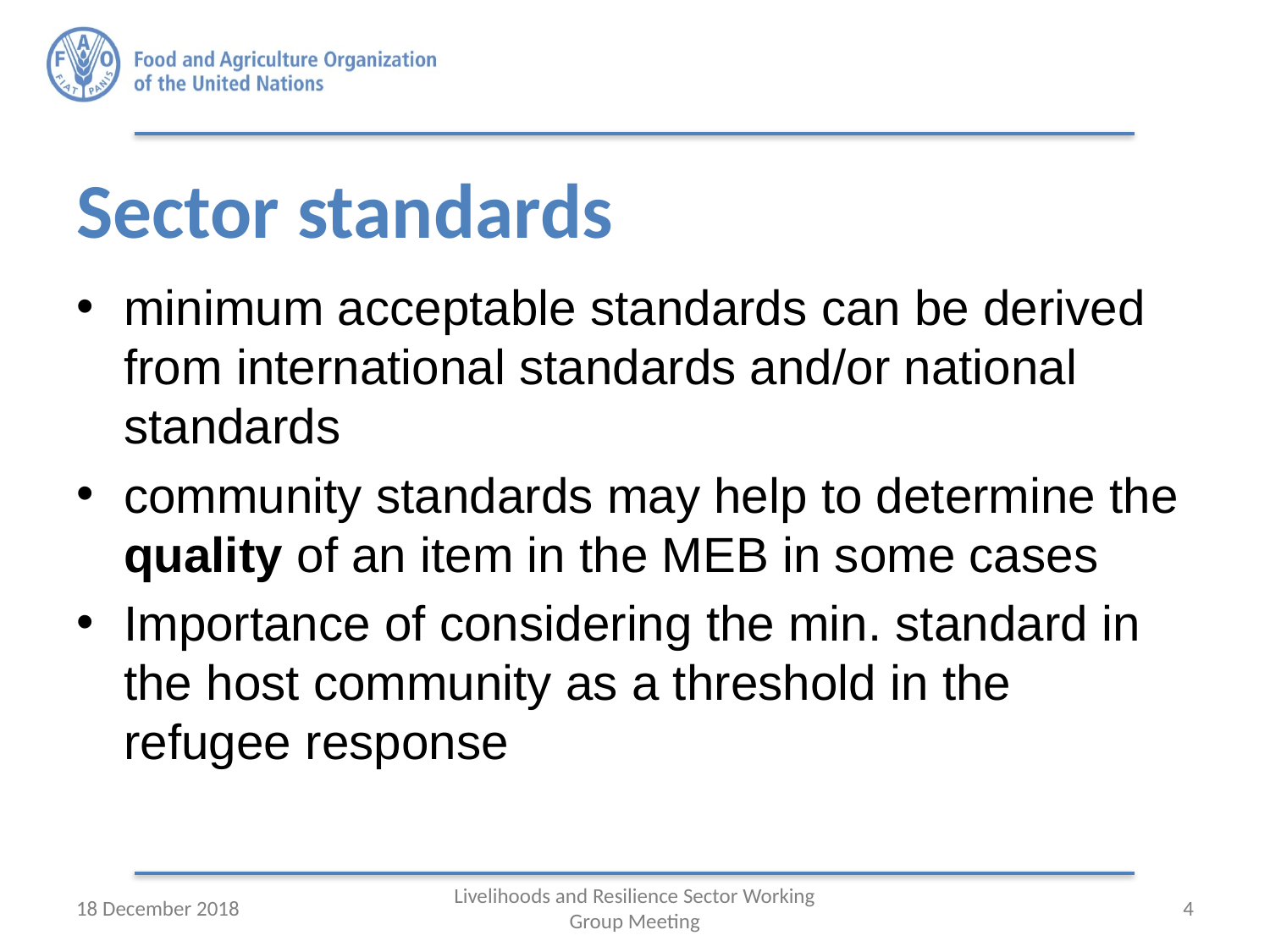

# Sector standards
minimum acceptable standards can be derived from international standards and/or national standards
community standards may help to determine the quality of an item in the MEB in some cases
Importance of considering the min. standard in the host community as a threshold in the refugee response
18 December 2018
Livelihoods and Resilience Sector Working Group Meeting
4